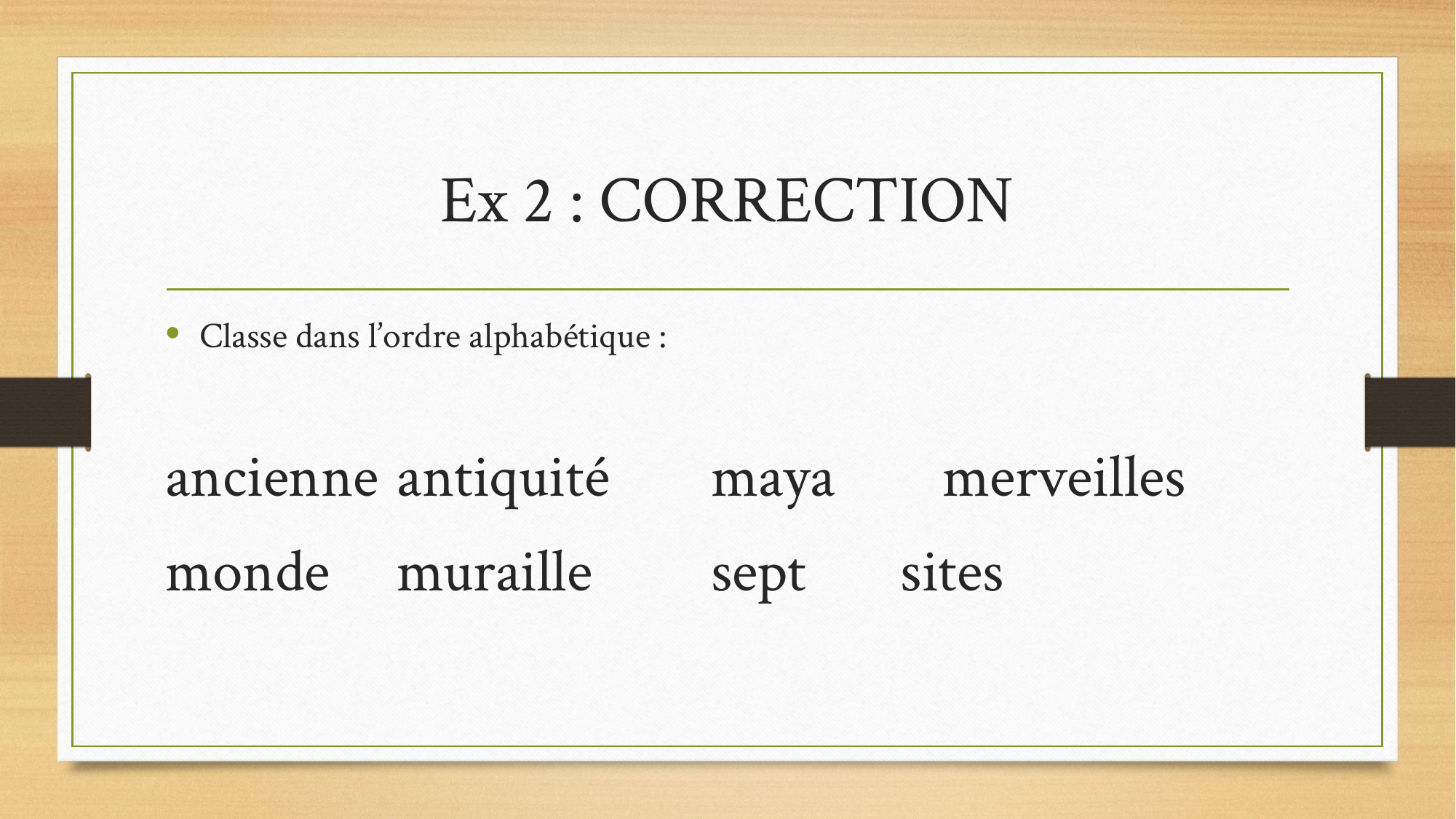

# Ex 2 : CORRECTION
Classe dans l’ordre alphabétique :

ancienne	 antiquité 	maya	 merveilles
monde	 muraille		sept       sites